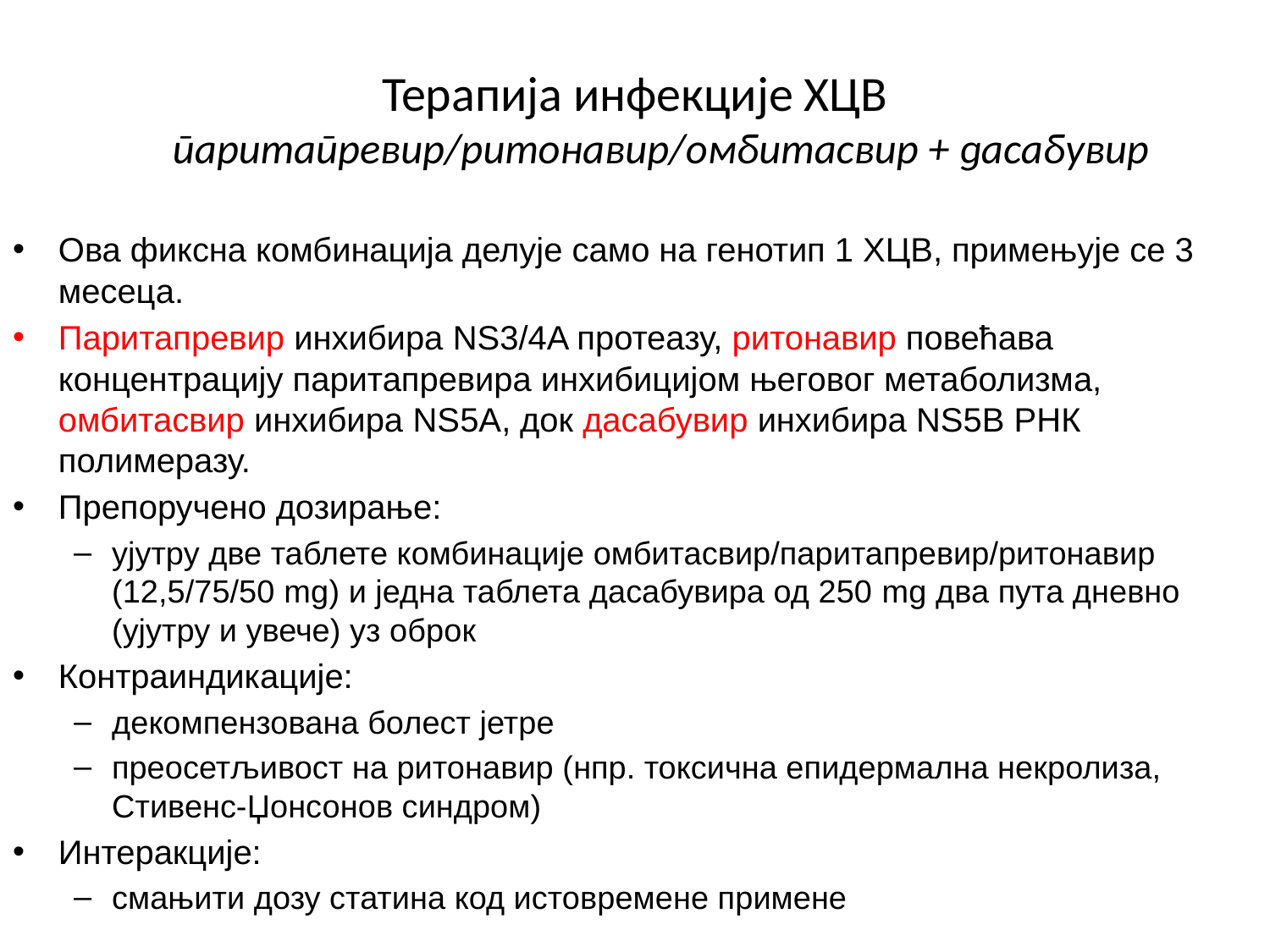

# Терапија инфекције ХЦВ паритапревир/ритонавир/омбитасвир + дасабувир
Ова фиксна комбинација делује само на генотип 1 ХЦВ, примењује се 3 месеца.
Паритапревир инхибира NS3/4A протеазу, ритонавир повећава концентрацију паритапревира инхибицијом његовог метаболизма, омбитасвир инхибира NS5A, док дасабувир инхибира NS5В РНК полимеразу.
Препоручено дозирање:
ујутру две таблете комбинације омбитасвир/паритапревир/ритонавир    (12,5/75/50 mg) и једна таблета дасабувира од 250 mg два пута дневно (ујутру и увече) уз оброк
Контраиндикације:
декомпензована болест јетре
преосетљивост на ритонавир (нпр. токсична епидермална некролиза, Стивенс-Џонсонов синдром)
Интеракције:
смањити дозу статина код истовремене примене